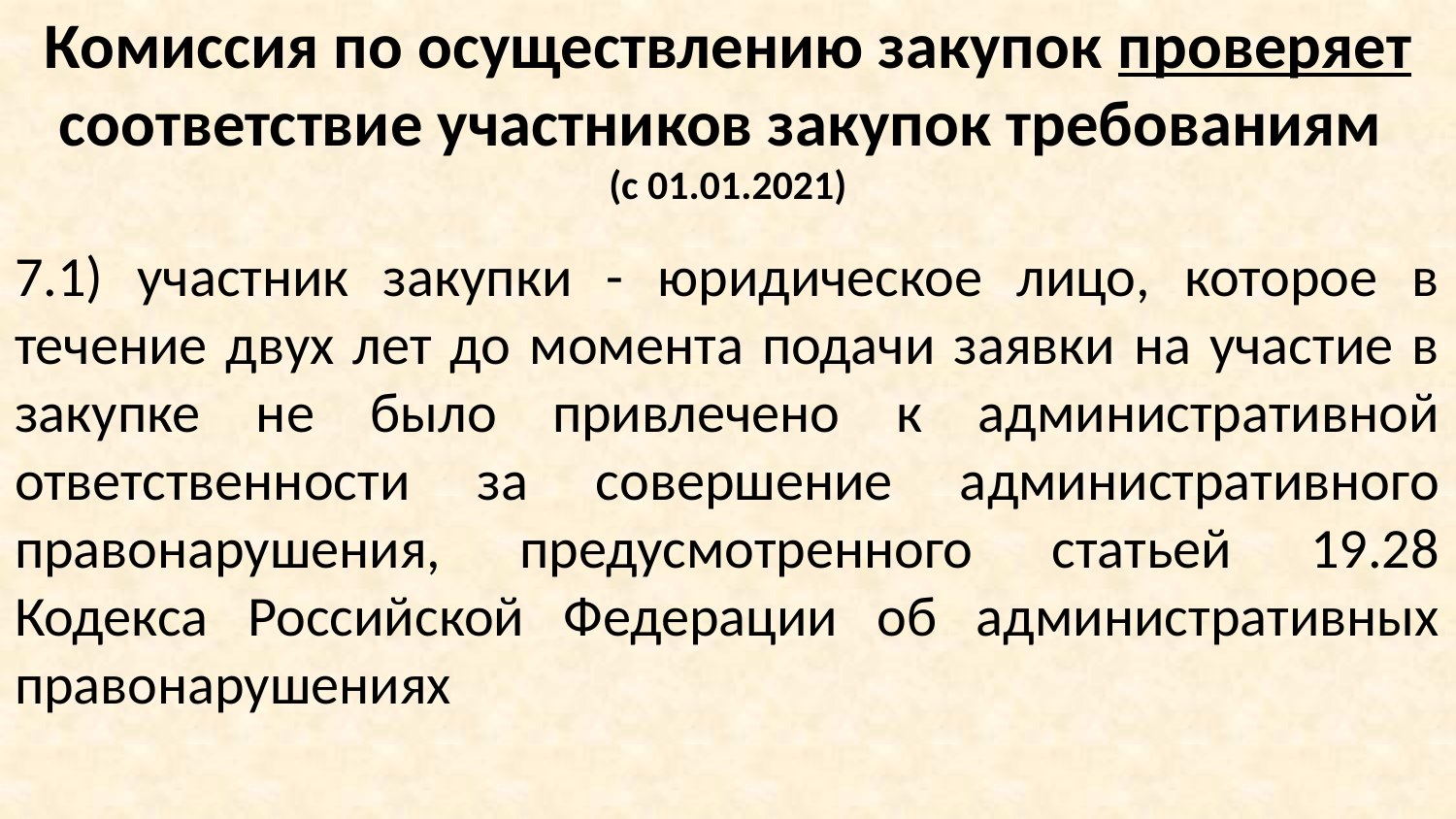

Комиссия по осуществлению закупок проверяет соответствие участников закупок требованиям
(с 01.01.2021)
7.1) участник закупки - юридическое лицо, которое в течение двух лет до момента подачи заявки на участие в закупке не было привлечено к административной ответственности за совершение административного правонарушения, предусмотренного статьей 19.28 Кодекса Российской Федерации об административных правонарушениях